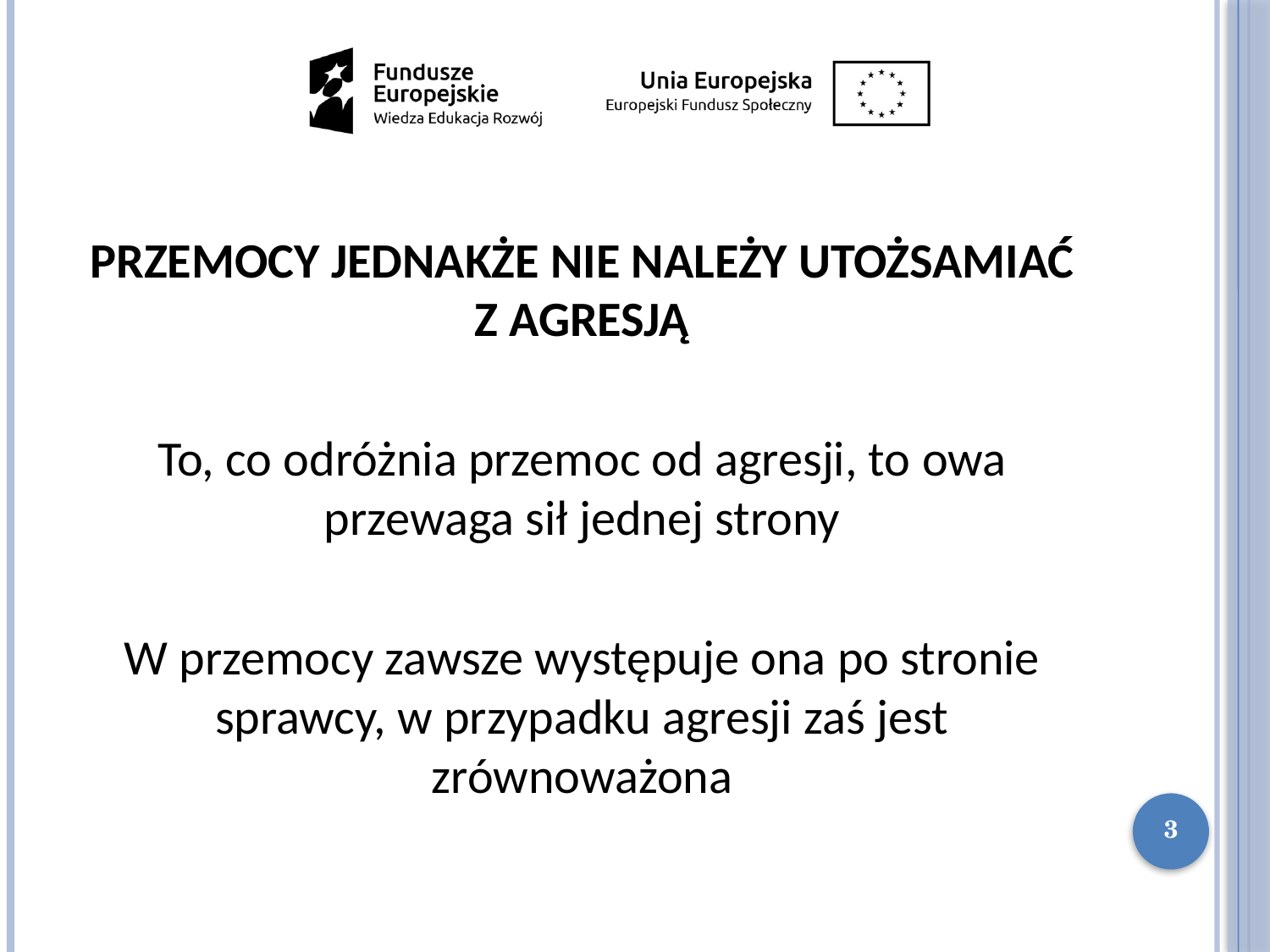

PRZEMOCY JEDNAKŻE NIE NALEŻY UTOŻSAMIAĆ Z AGRESJĄ

To, co odróżnia przemoc od agresji, to owa przewaga sił jednej strony

W przemocy zawsze występuje ona po stronie sprawcy, w przypadku agresji zaś jest zrównoważona
3